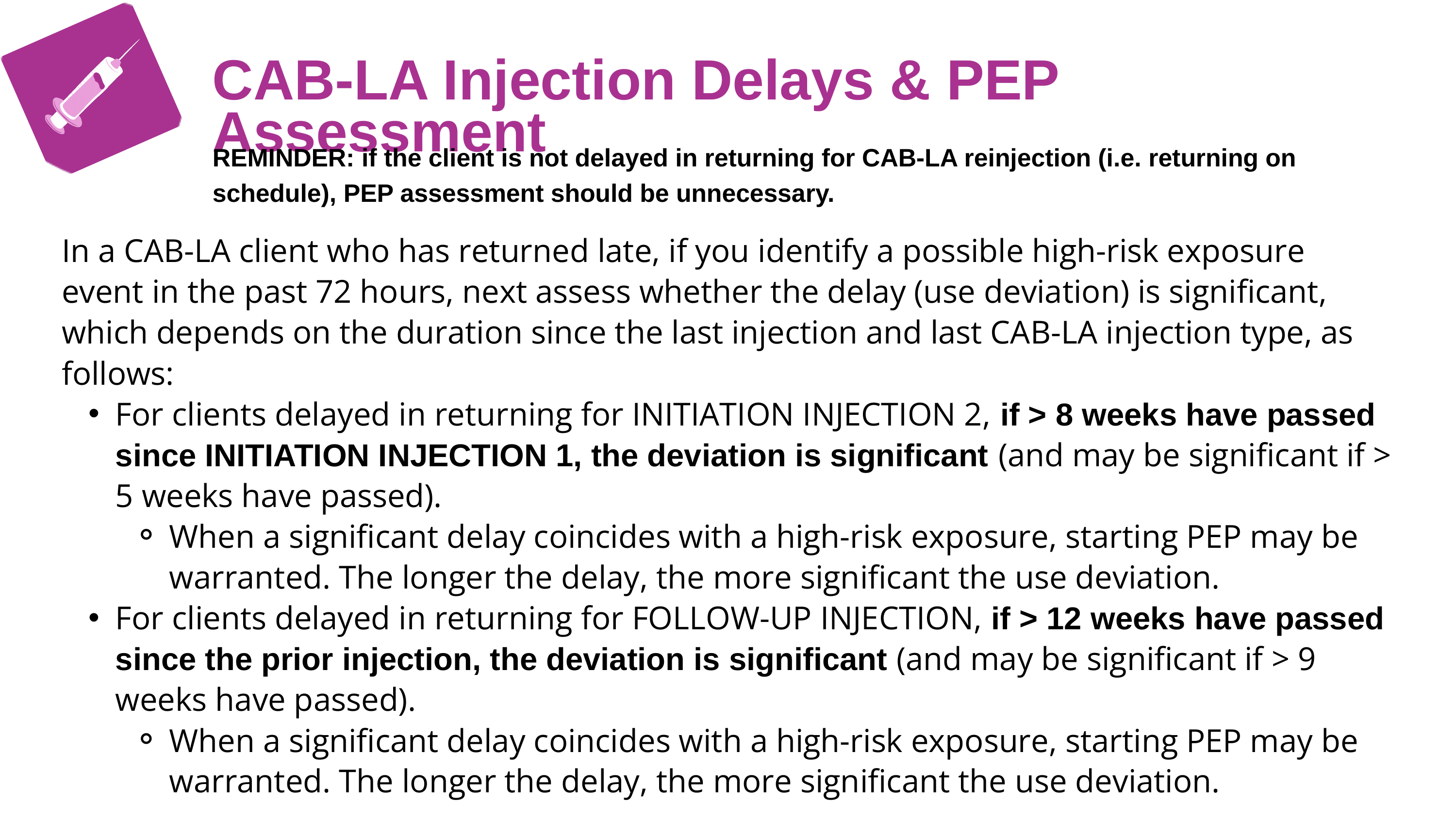

C
CAB-LA Injection Delays & PEP Assessment
REMINDER: if the client is not delayed in returning for CAB-LA reinjection (i.e. returning on schedule), PEP assessment should be unnecessary.
In a CAB-LA client who has returned late, if you identify a possible high-risk exposure event in the past 72 hours, next assess whether the delay (use deviation) is significant, which depends on the duration since the last injection and last CAB-LA injection type, as follows:
For clients delayed in returning for INITIATION INJECTION 2, if > 8 weeks have passed since INITIATION INJECTION 1, the deviation is significant (and may be significant if > 5 weeks have passed).
When a significant delay coincides with a high-risk exposure, starting PEP may be warranted. The longer the delay, the more significant the use deviation.
For clients delayed in returning for FOLLOW-UP INJECTION, if > 12 weeks have passed since the prior injection, the deviation is significant (and may be significant if > 9 weeks have passed).
When a significant delay coincides with a high-risk exposure, starting PEP may be warranted. The longer the delay, the more significant the use deviation.